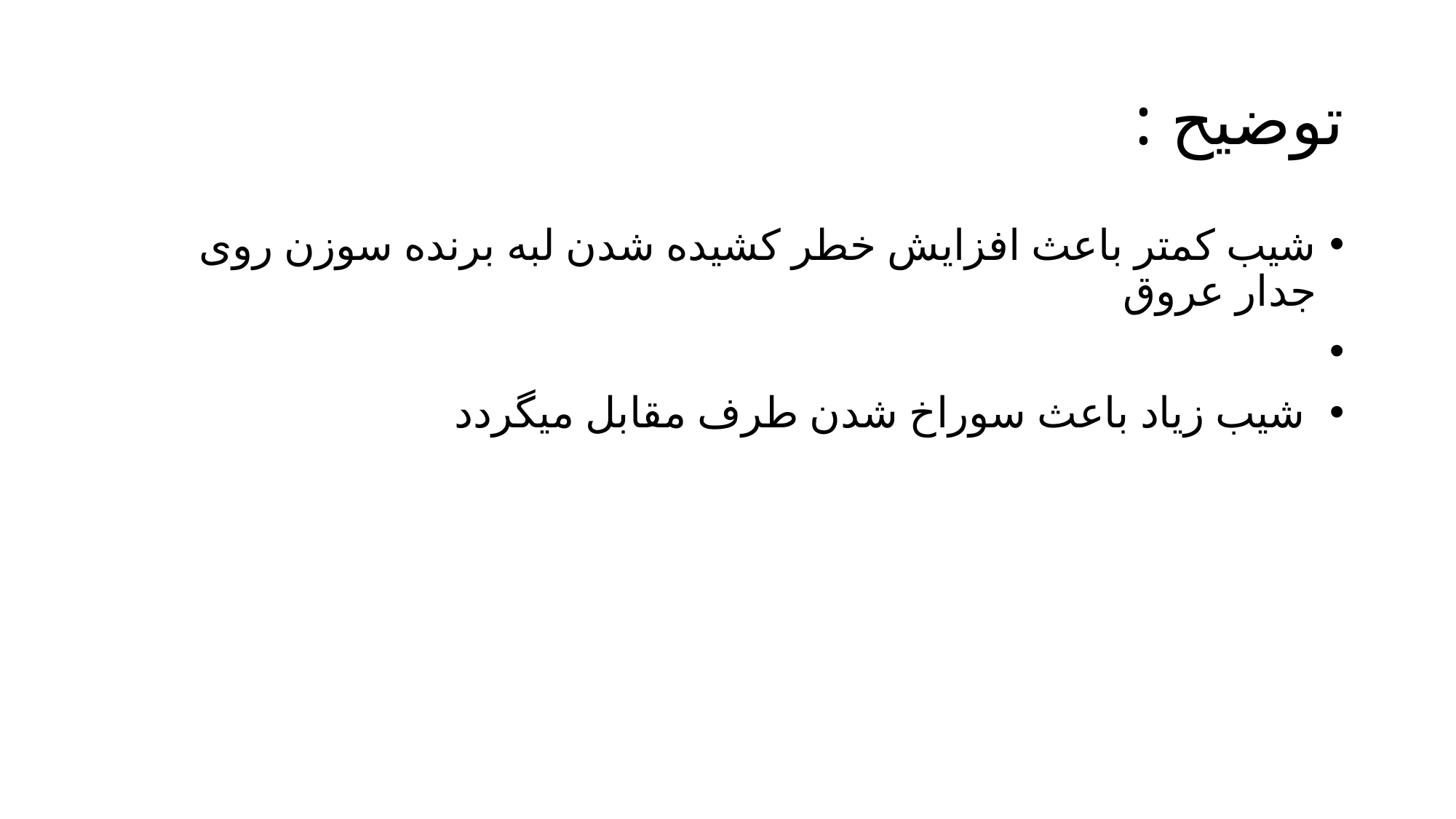

# توضیح :
شیب کمتر باعث افزایش خطر کشیده شدن لبه برنده سوزن روی جدار عروق

 شیب زیاد باعث سوراخ شدن طرف مقابل میگردد